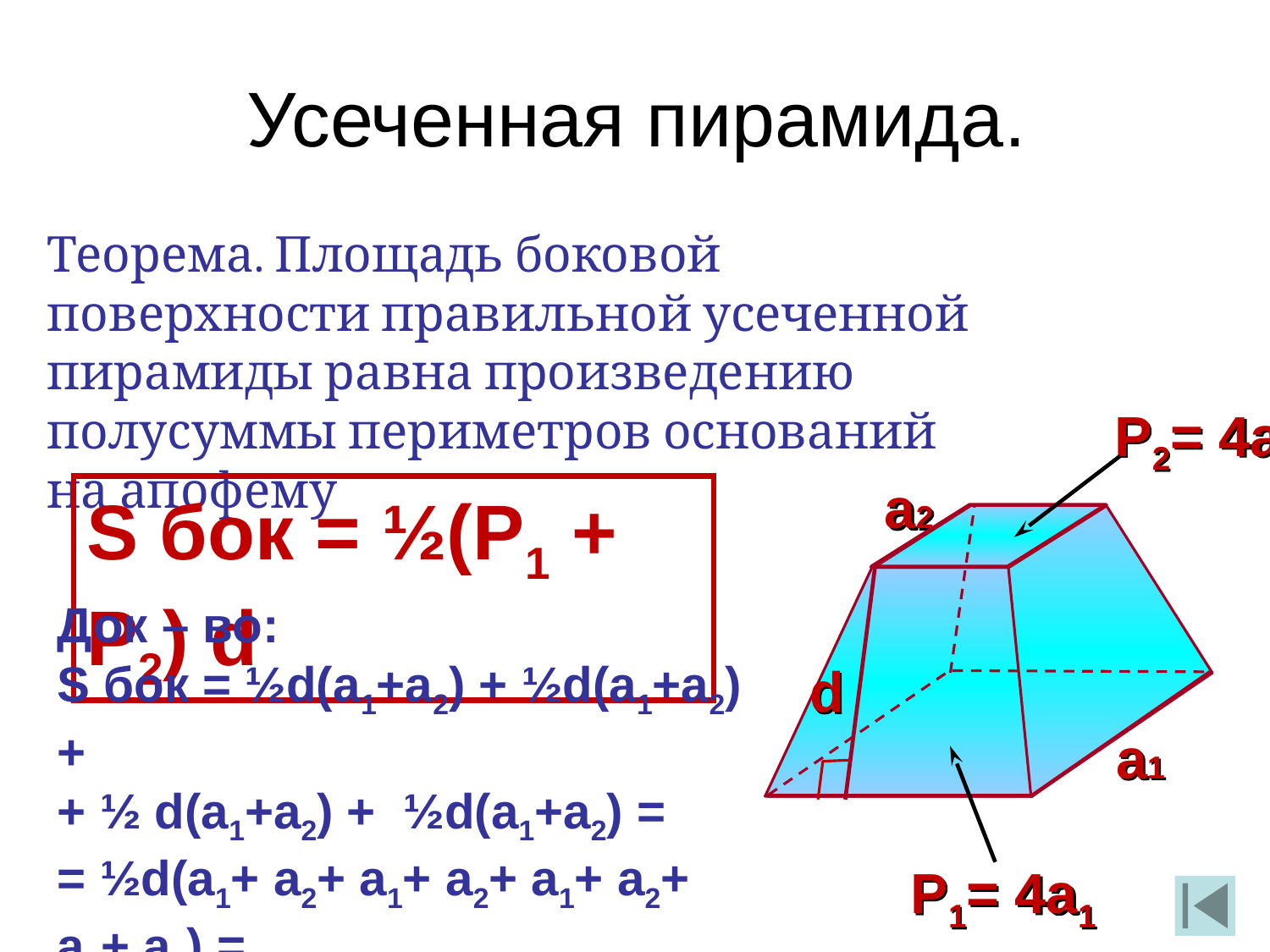

Усеченная пирамида.
Теорема. Площадь боковой поверхности правильной усеченной пирамиды равна произведению полусуммы периметров оснований на апофему
P2= 4a2

a2

a1
S бок = ½(Р1 + Р2) d

d
Док – во:
S бок = ½d(a1+a2) + ½d(a1+a2) +
+ ½ d(a1+a2) +  ½d(a1+a2) =
= ½d(a1+ a2+ a1+ a2+ a1+ a2+ a1+ a2) =
= ½d(4a1+ 4a2) = ½d(P1+ P2)

P1= 4a1